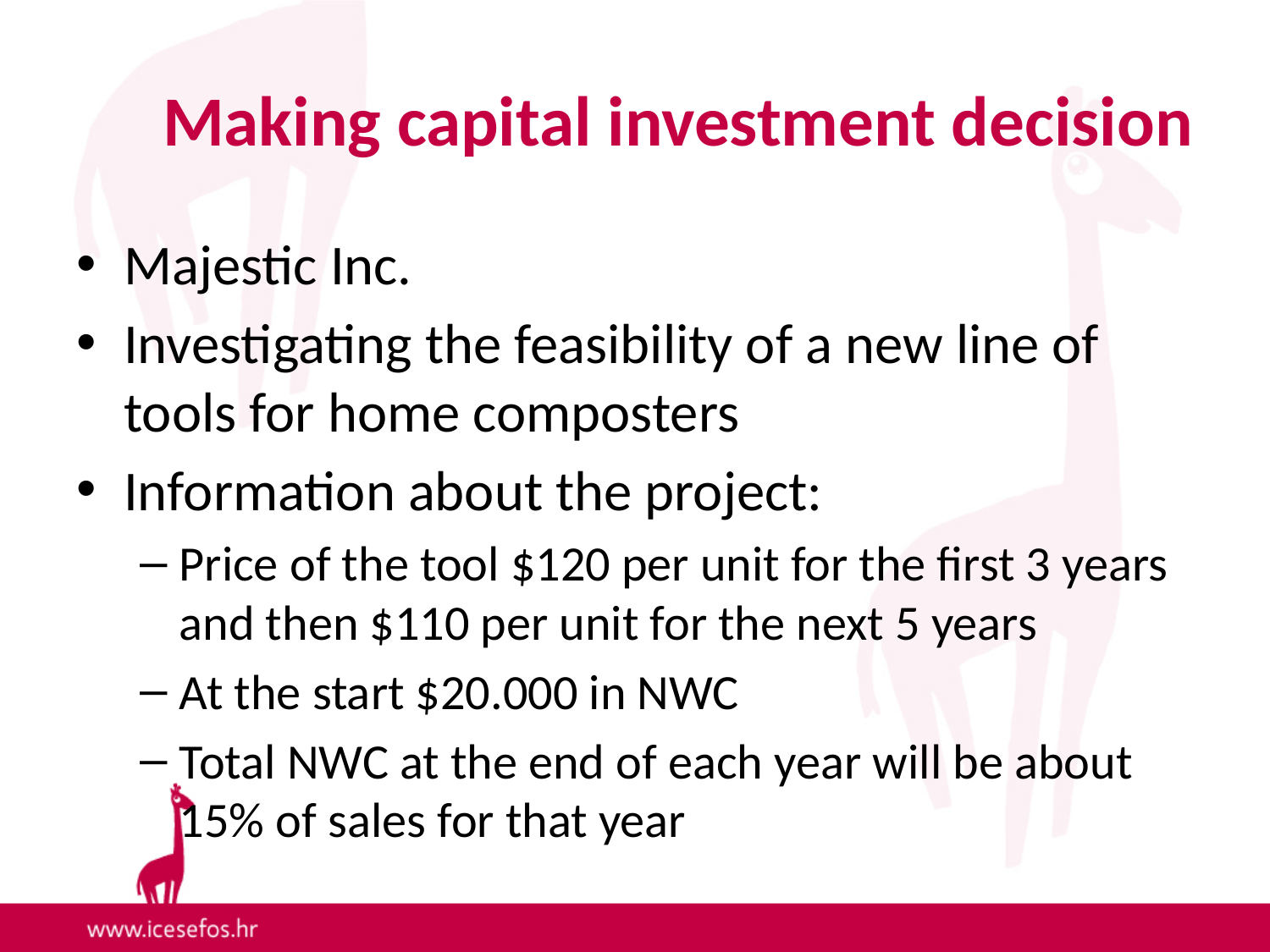

# Making capital investment decision
Majestic Inc.
Investigating the feasibility of a new line of tools for home composters
Information about the project:
Price of the tool $120 per unit for the first 3 years and then $110 per unit for the next 5 years
At the start $20.000 in NWC
Total NWC at the end of each year will be about 15% of sales for that year